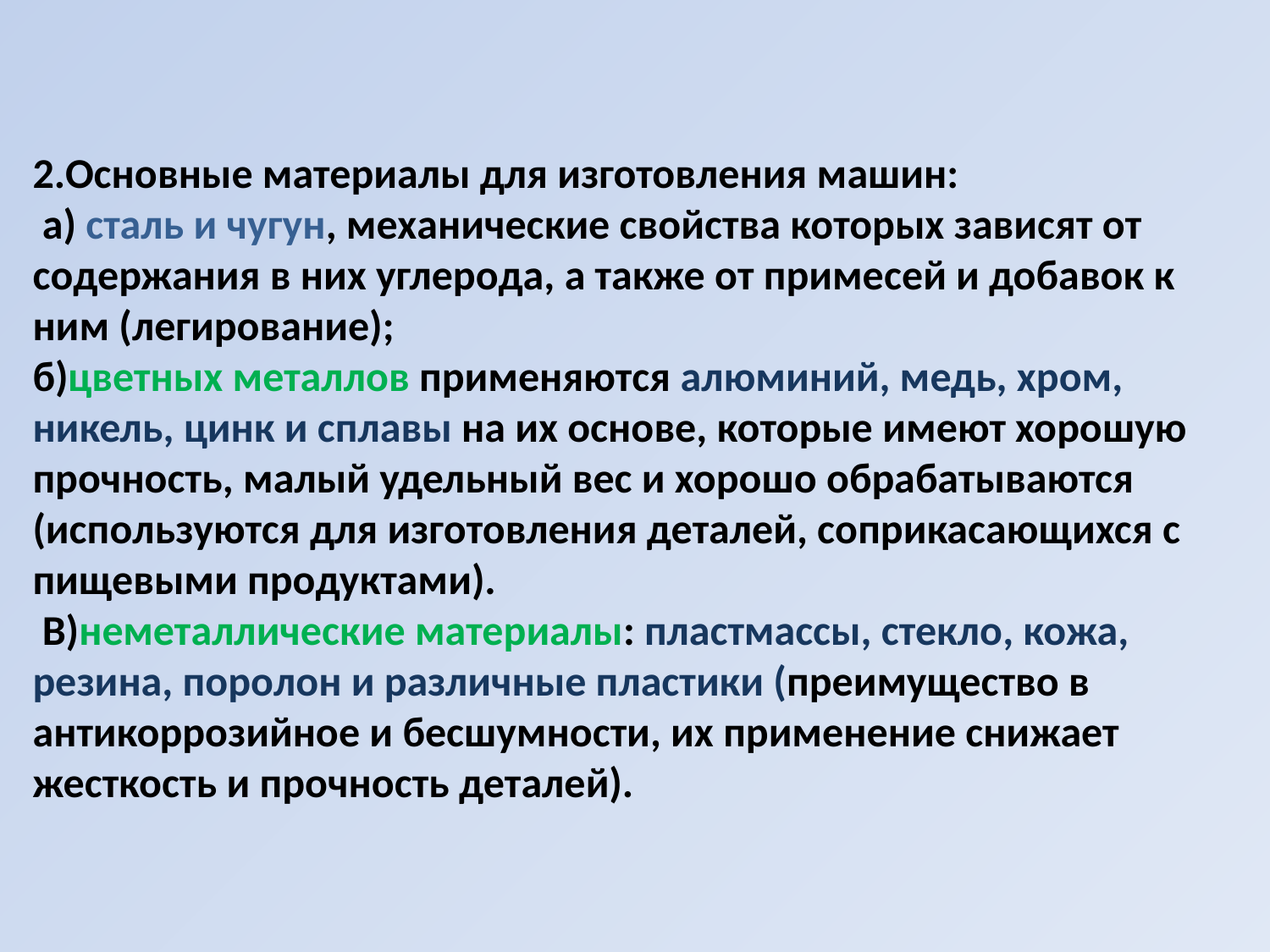

2.Основные материалы для изготовления машин:
 а) сталь и чугун, механические свойства которых зависят от содержания в них углерода, а также от примесей и добавок к ним (легирование);
б)цветных металлов применяются алюминий, медь, хром, никель, цинк и сплавы на их основе, которые имеют хорошую прочность, малый удельный вес и хорошо обрабатываются (используются для изготовления деталей, соприкасающихся с пищевыми продуктами).
 В)неметаллические материалы: пластмассы, стекло, кожа, резина, поролон и различные пластики (преимущество в антикоррозийное и бесшумности, их применение снижает жесткость и прочность деталей).